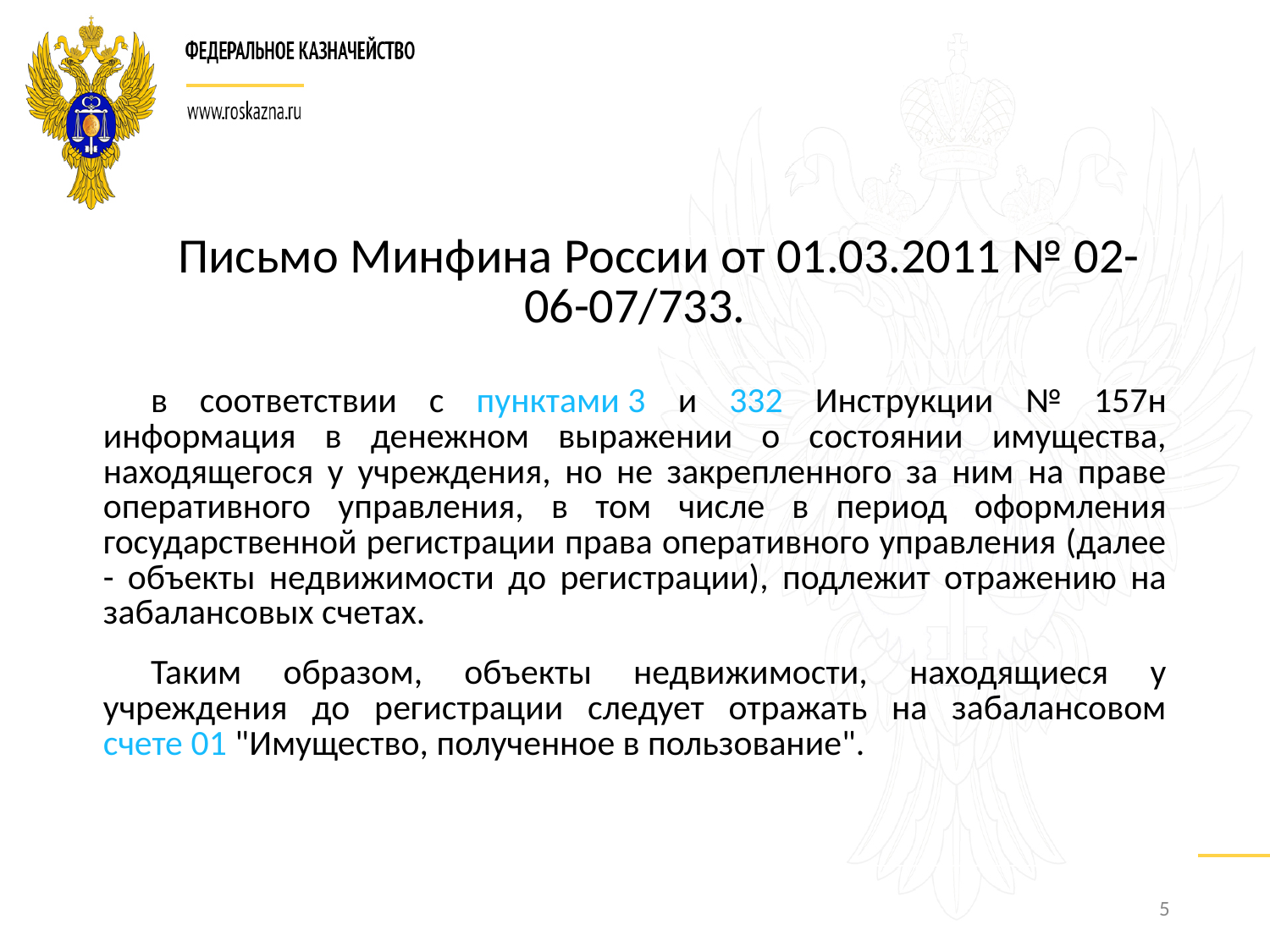

| Письмо Минфина России от 01.03.2011 № 02-06-07/733. |
| --- |

| в соответствии с пунктами 3 и 332 Инструкции № 157н информация в денежном выражении о состоянии имущества, находящегося у учреждения, но не закрепленного за ним на праве оперативного управления, в том числе в период оформления государственной регистрации права оперативного управления (далее - объекты недвижимости до регистрации), подлежит отражению на забалансовых счетах. Таким образом, объекты недвижимости, находящиеся у учреждения до регистрации следует отражать на забалансовом счете 01 "Имущество, полученное в пользование". |
| --- |
5